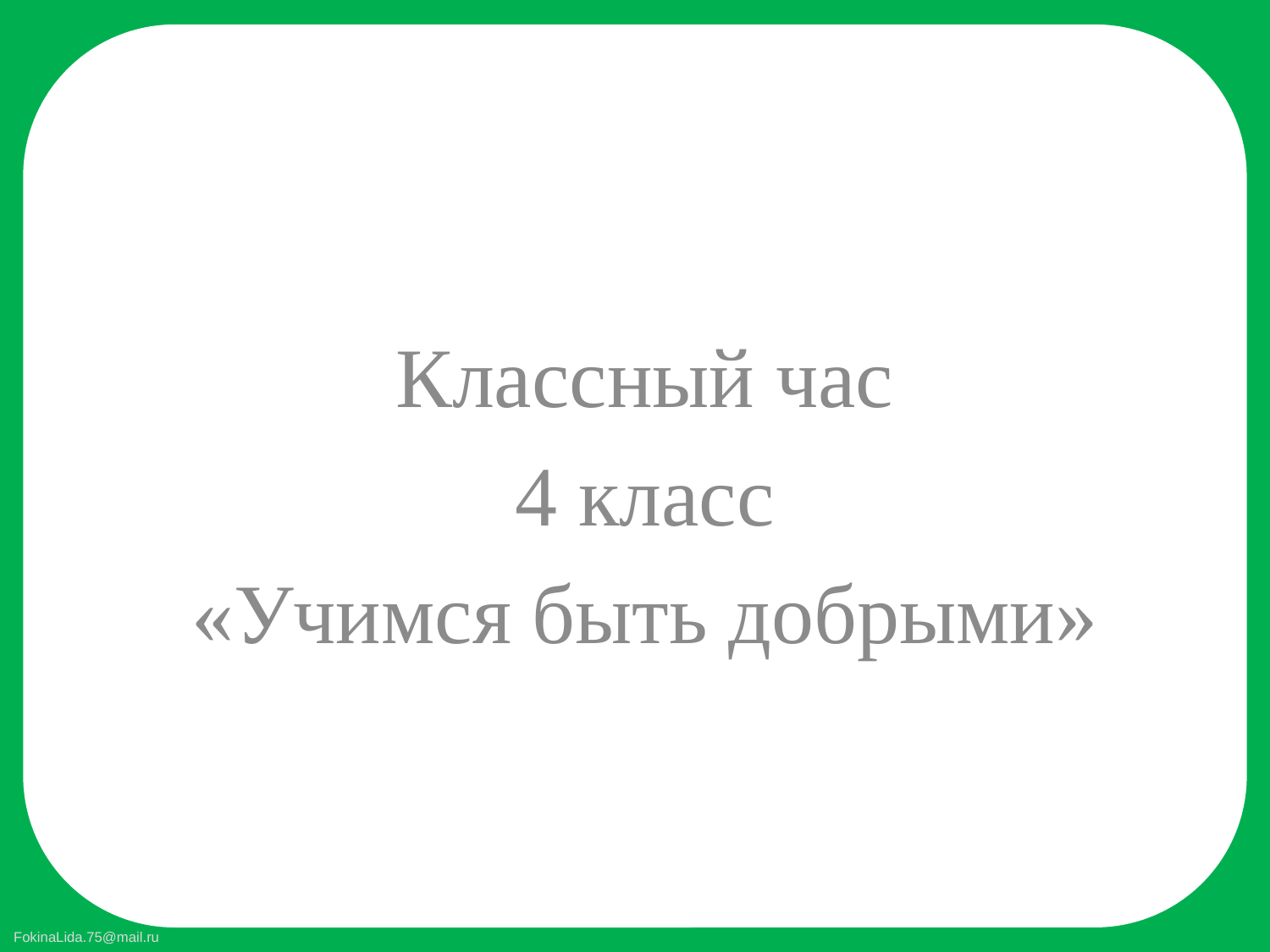

Классный час
4 класс
«Учимся быть добрыми»